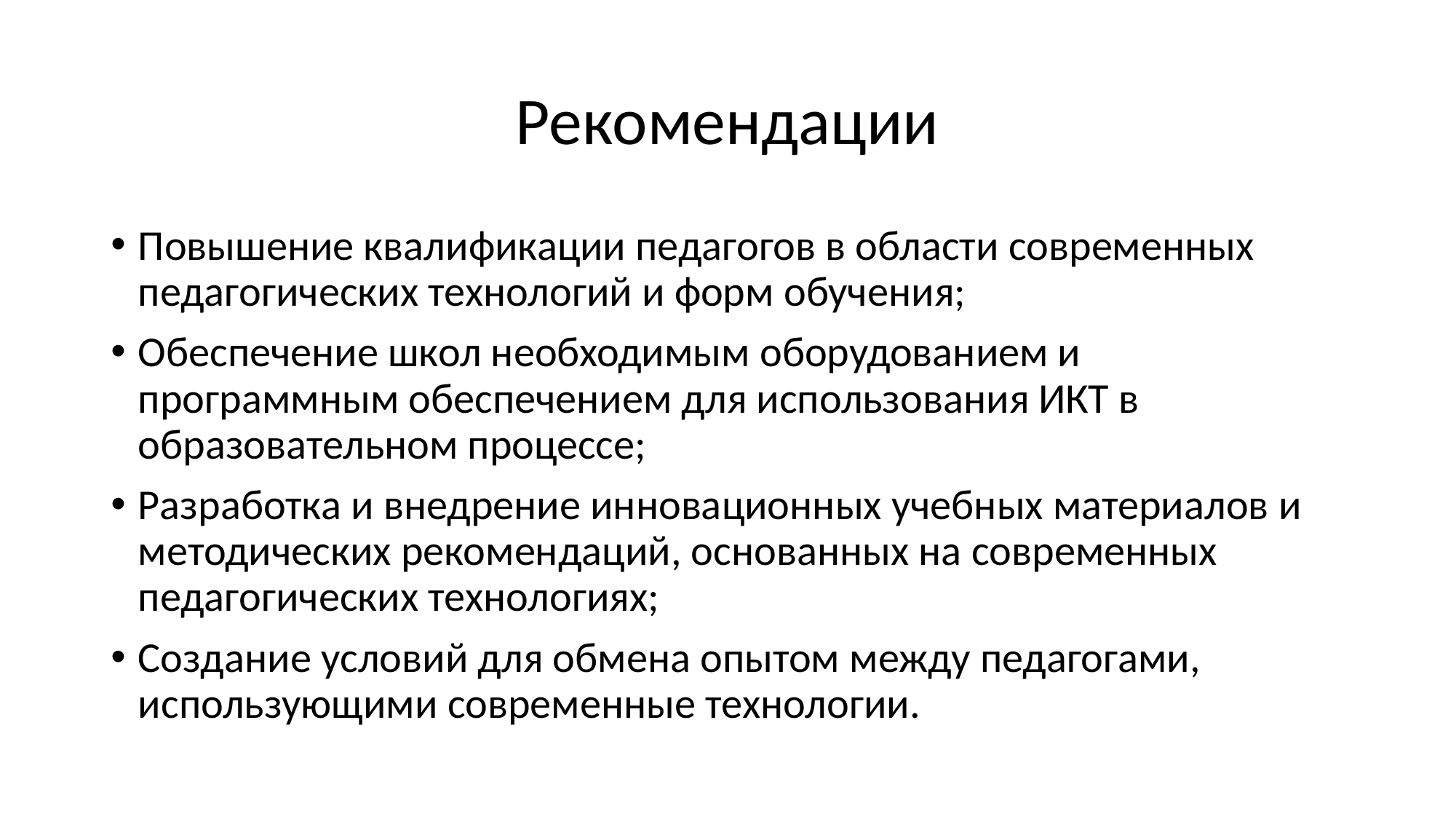

# Рекомендации
Повышение квалификации педагогов в области современных педагогических технологий и форм обучения;
Обеспечение школ необходимым оборудованием и программным обеспечением для использования ИКТ в образовательном процессе;
Разработка и внедрение инновационных учебных материалов и методических рекомендаций, основанных на современных педагогических технологиях;
Создание условий для обмена опытом между педагогами, использующими современные технологии.